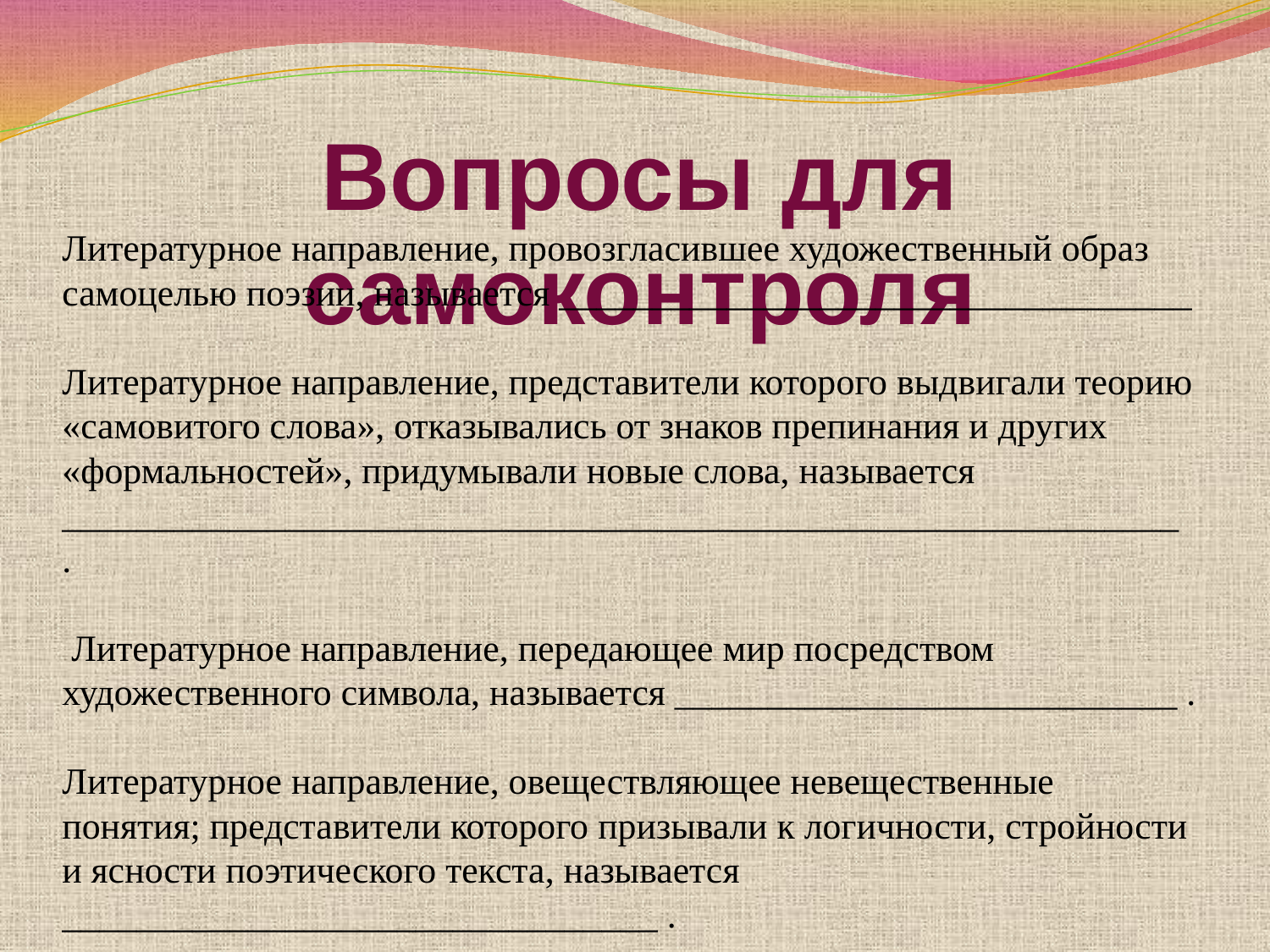

Вопросы для самоконтроля
Литературное направление, провозгласившее художественный образ самоцелью поэзии, называется __________________________________

Литературное направление, представители которого выдвигали теорию «самовитого слова», отказывались от знаков препинания и других «формальностей», придумывали новые слова, называется ____________________________________________________________ .

 Литературное направление, передающее мир посредством художественного символа, называется ___________________________ .

Литературное направление, овеществляющее невещественные понятия; представители которого призывали к логичности, стройности и ясности поэтического текста, называется ________________________________ .